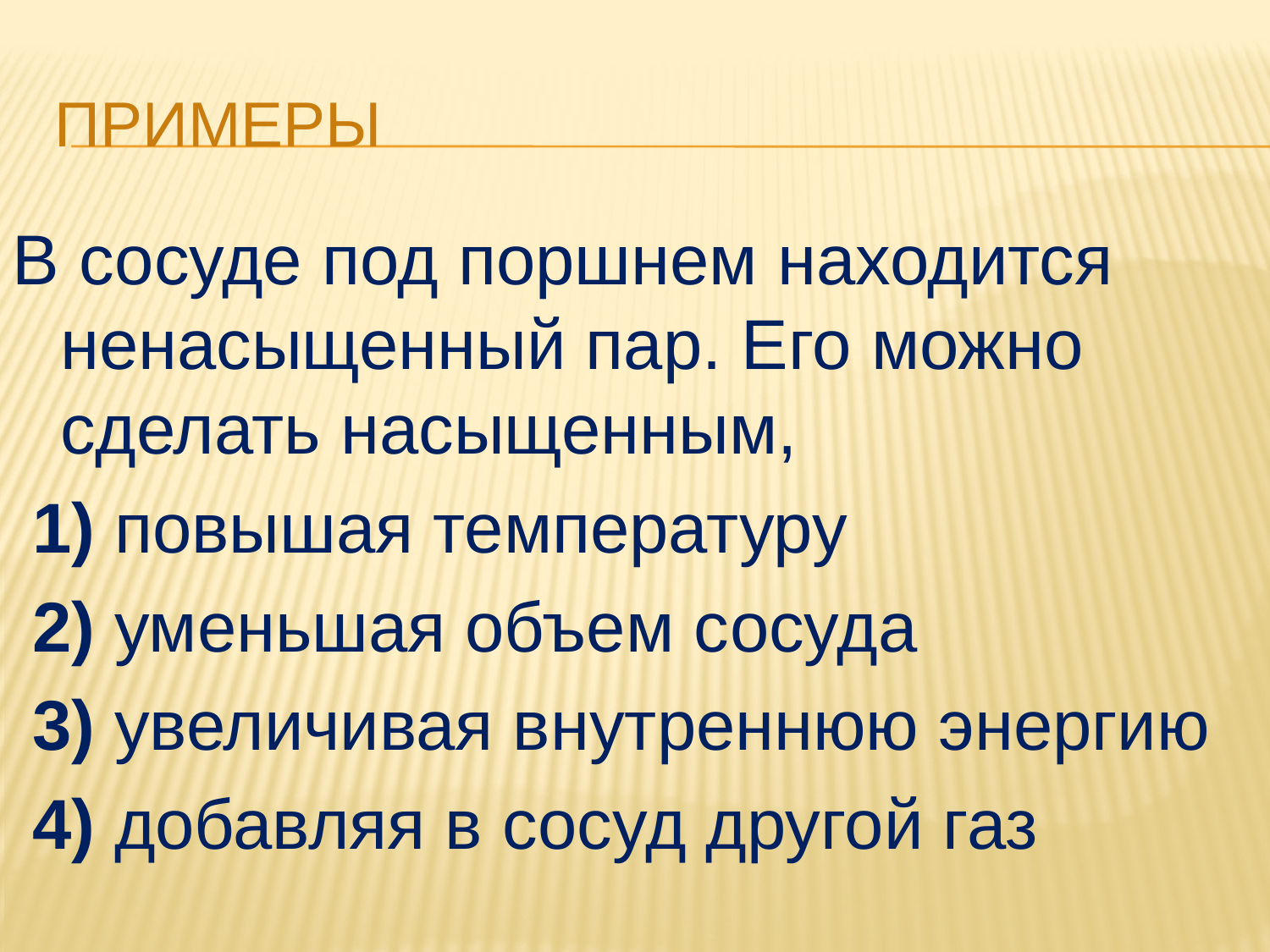

# ПРИМЕРЫ
В сосуде под поршнем находится ненасыщенный пар. Его можно сделать насыщенным,
 1) повышая температуру
 2) уменьшая объем сосуда
 3) увеличивая внутреннюю энергию
 4) добавляя в сосуд другой газ